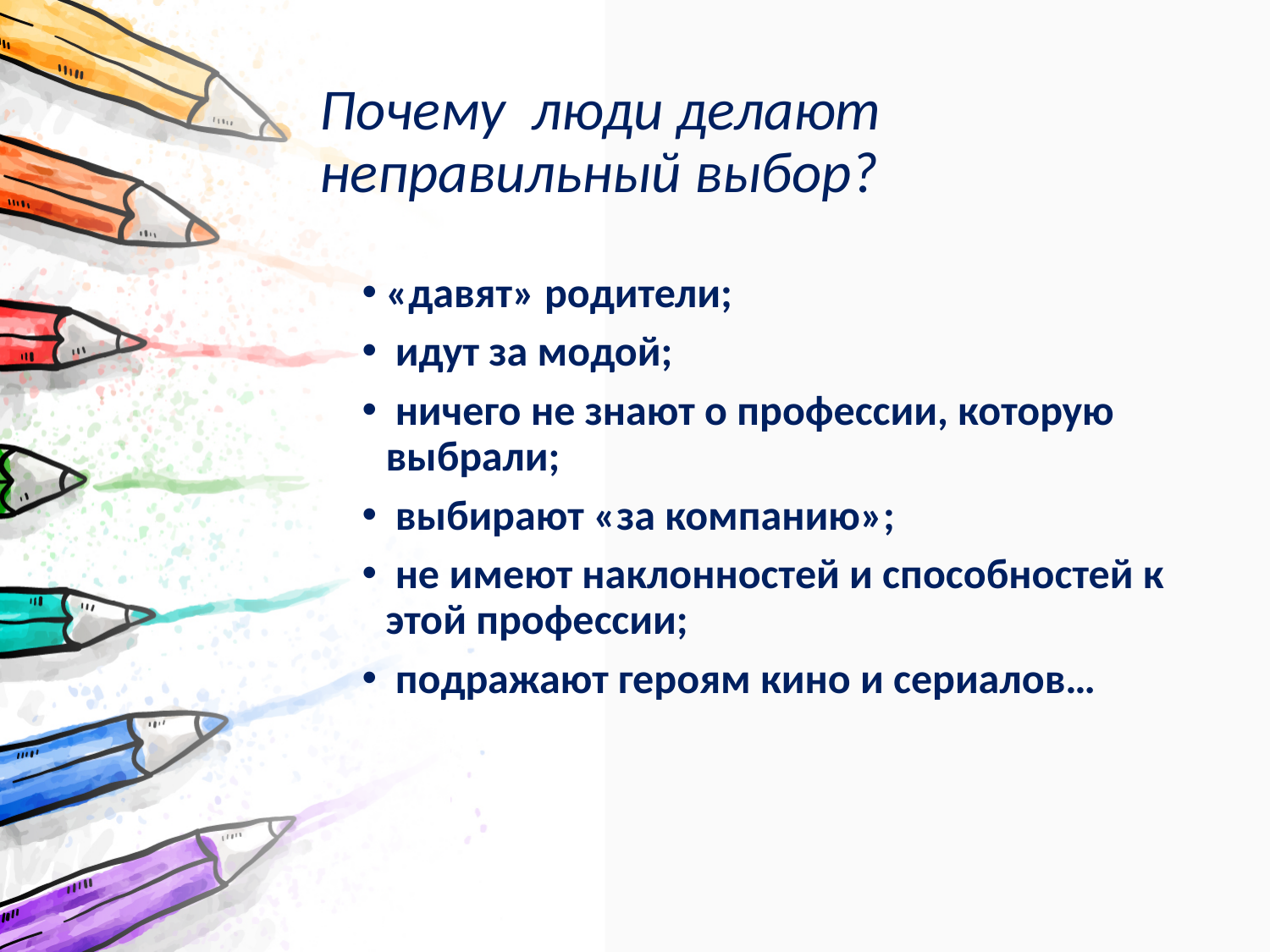

# Почему  люди делают неправильный выбор?
«давят» родители;
 идут за модой;
 ничего не знают о профессии, которую выбрали;
 выбирают «за компанию»;
 не имеют наклонностей и способностей к этой профессии;
 подражают героям кино и сериалов…